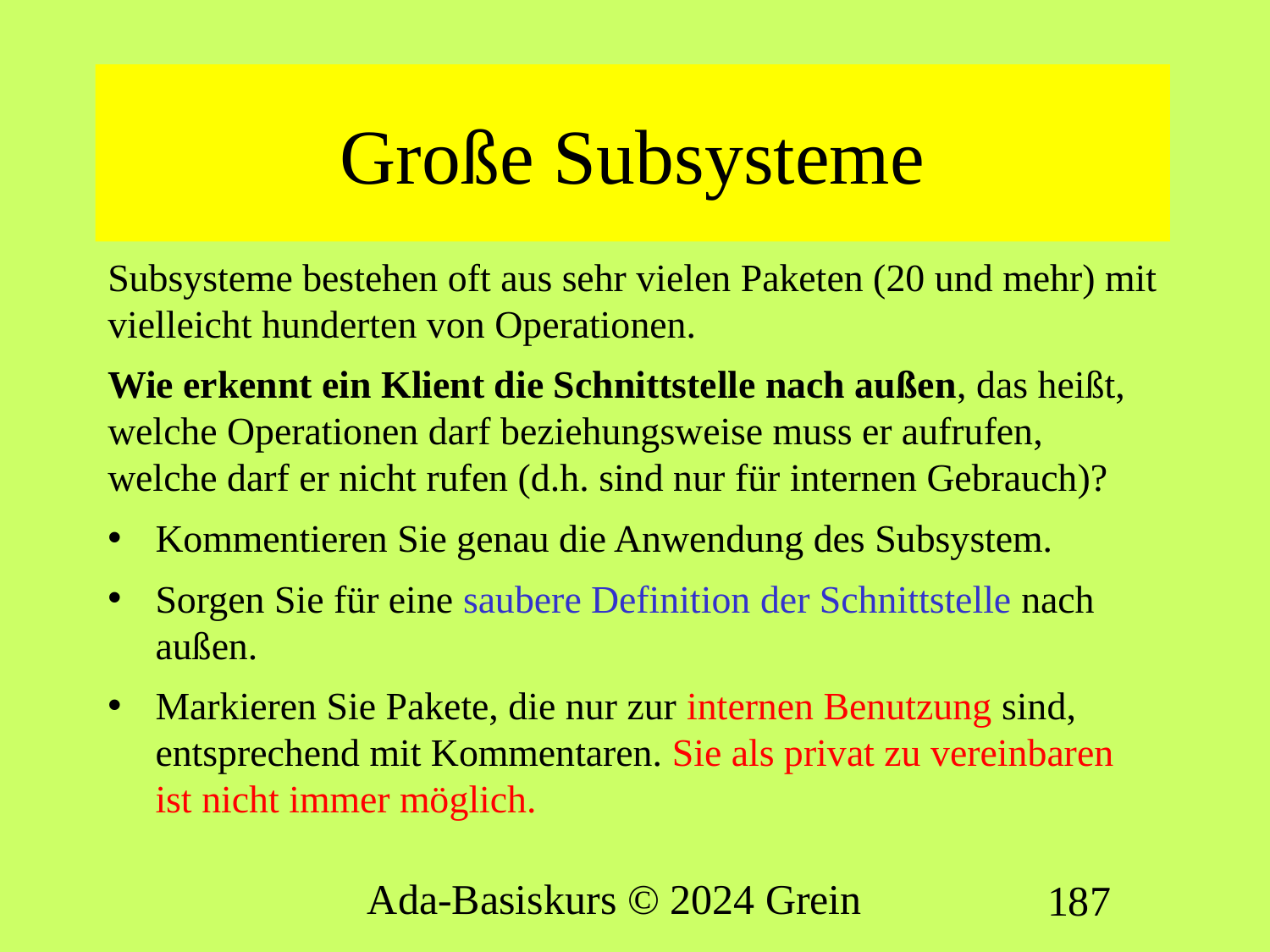

# Große Subsysteme
Subsysteme bestehen oft aus sehr vielen Paketen (20 und mehr) mit vielleicht hunderten von Operationen.
Wie erkennt ein Klient die Schnittstelle nach außen, das heißt, welche Operationen darf beziehungsweise muss er aufrufen, welche darf er nicht rufen (d.h. sind nur für internen Gebrauch)?
Kommentieren Sie genau die Anwendung des Subsystem.
Sorgen Sie für eine saubere Definition der Schnittstelle nach außen.
Markieren Sie Pakete, die nur zur internen Benutzung sind, entsprechend mit Kommentaren. Sie als privat zu vereinbaren ist nicht immer möglich.
Ada-Basiskurs © 2024 Grein
187